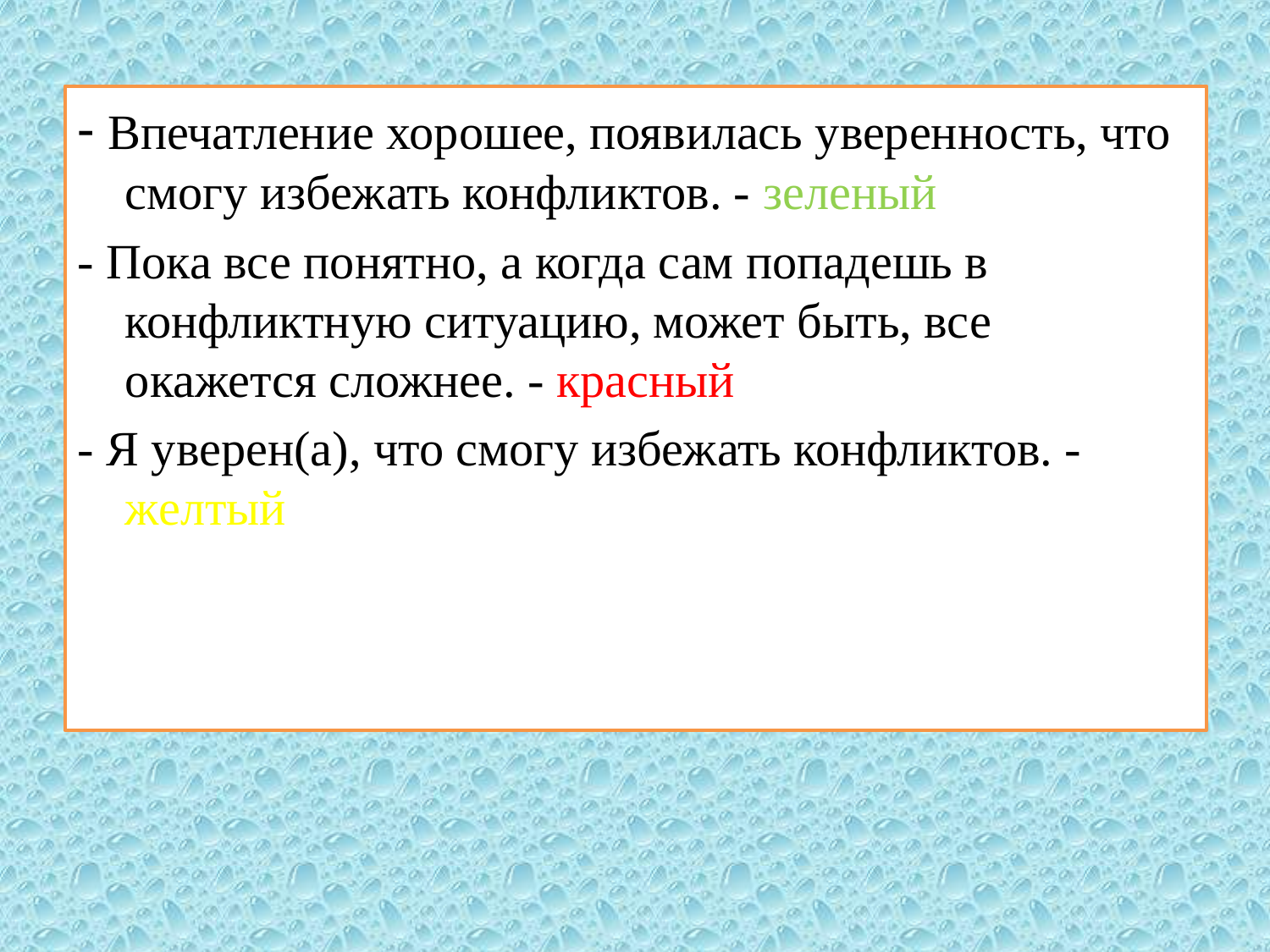

- Впечатление хорошее, появилась уверенность, что смогу избежать конфликтов. - зеленый
- Пока все понятно, а когда сам попадешь в конфликтную ситуацию, может быть, все окажется сложнее. - красный
- Я уверен(а), что смогу избежать конфликтов. -  желтый